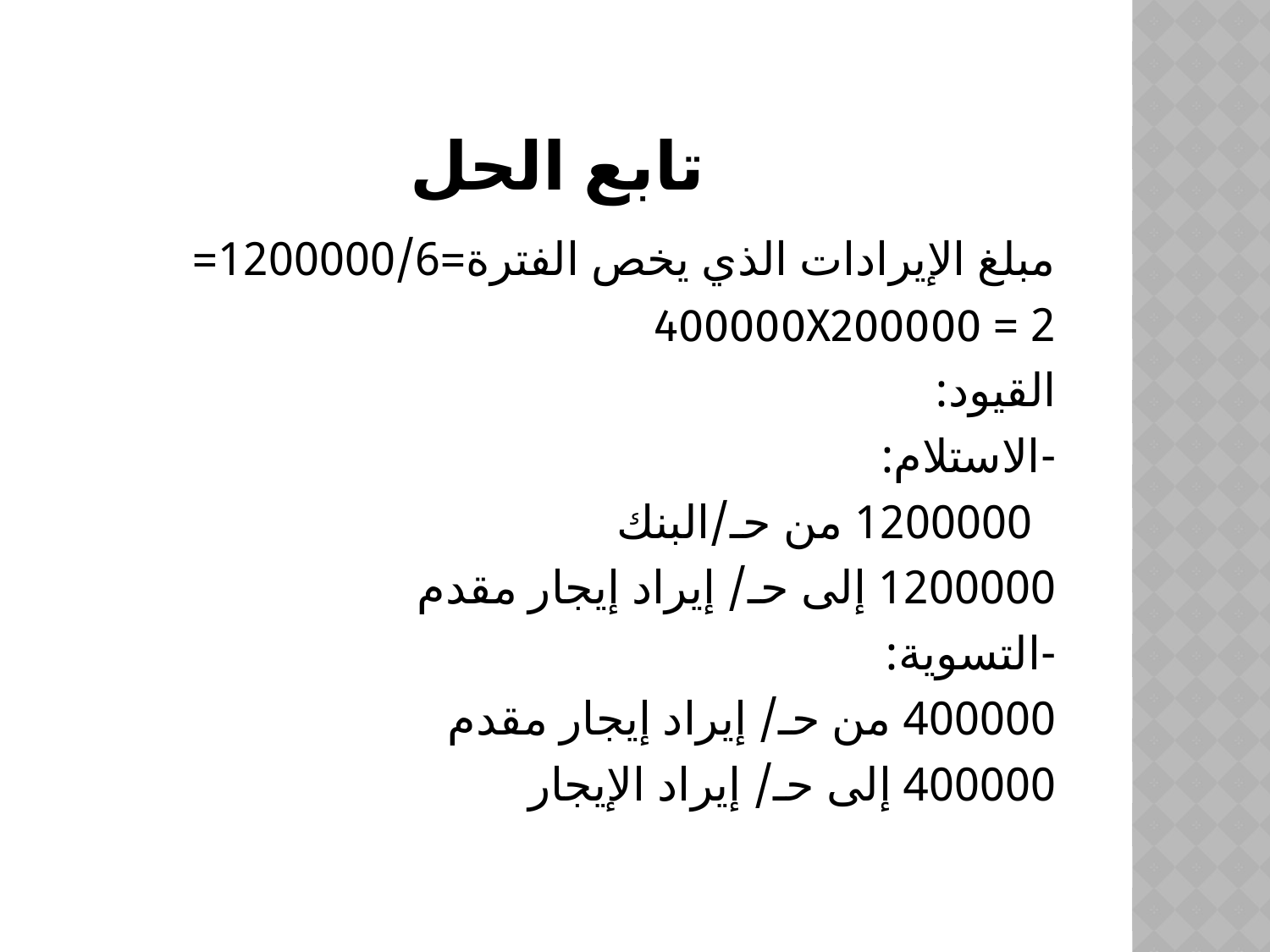

# تابع الحل
مبلغ الإيرادات الذي يخص الفترة=1200000/6=
2 = 400000X200000
القيود:
-الاستلام:
  1200000 من حـ/البنك
1200000 إلى حـ/ إيراد إيجار مقدم
-التسوية:
400000 من حـ/ إيراد إيجار مقدم
400000 إلى حـ/ إيراد الإيجار